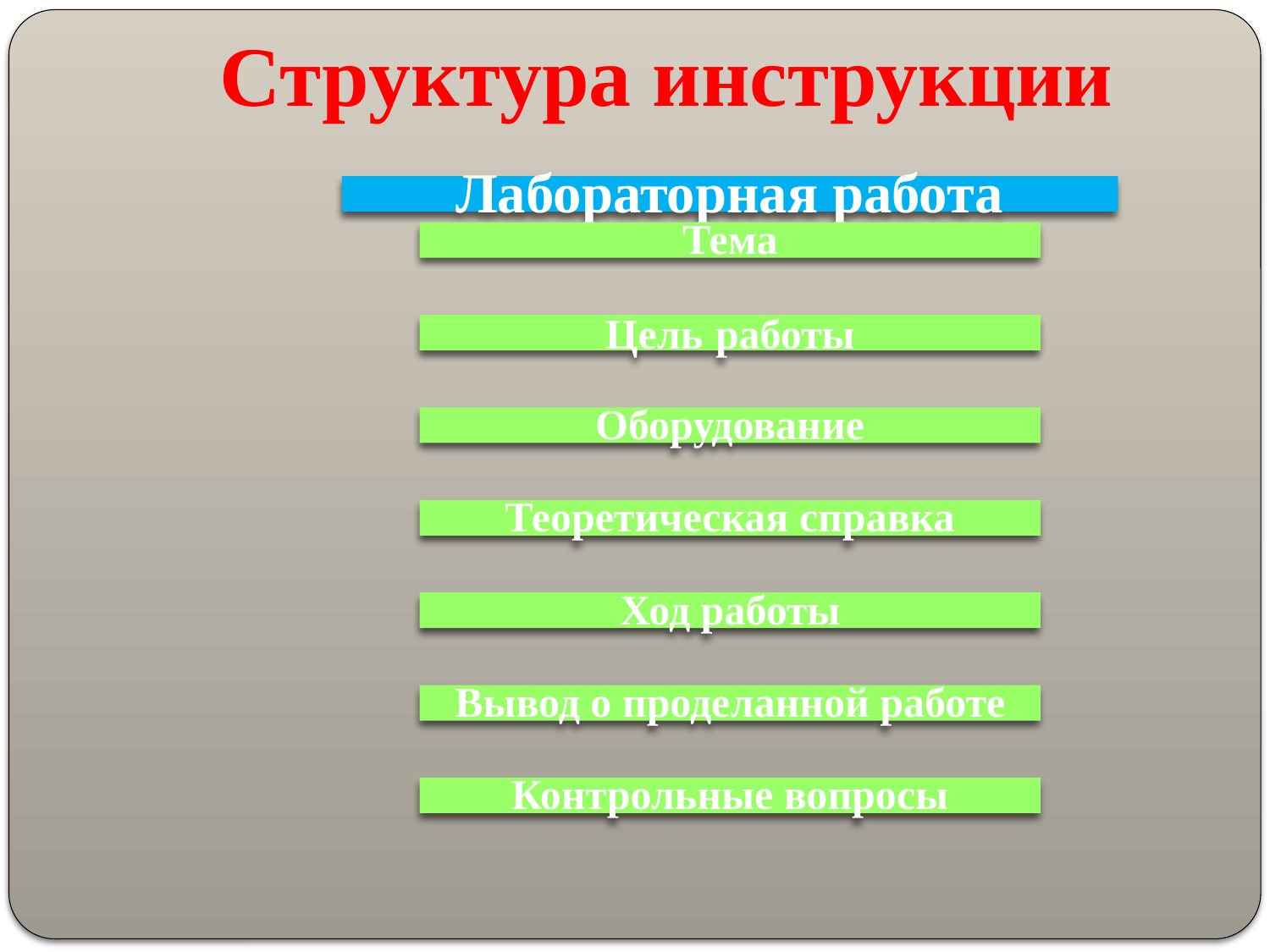

# Структура инструкции
Лабораторная работа
Тема
Вывод о проделанной работе
Контрольные вопросы
Цель работы
Оборудование
Теоретическая справка
Ход работы